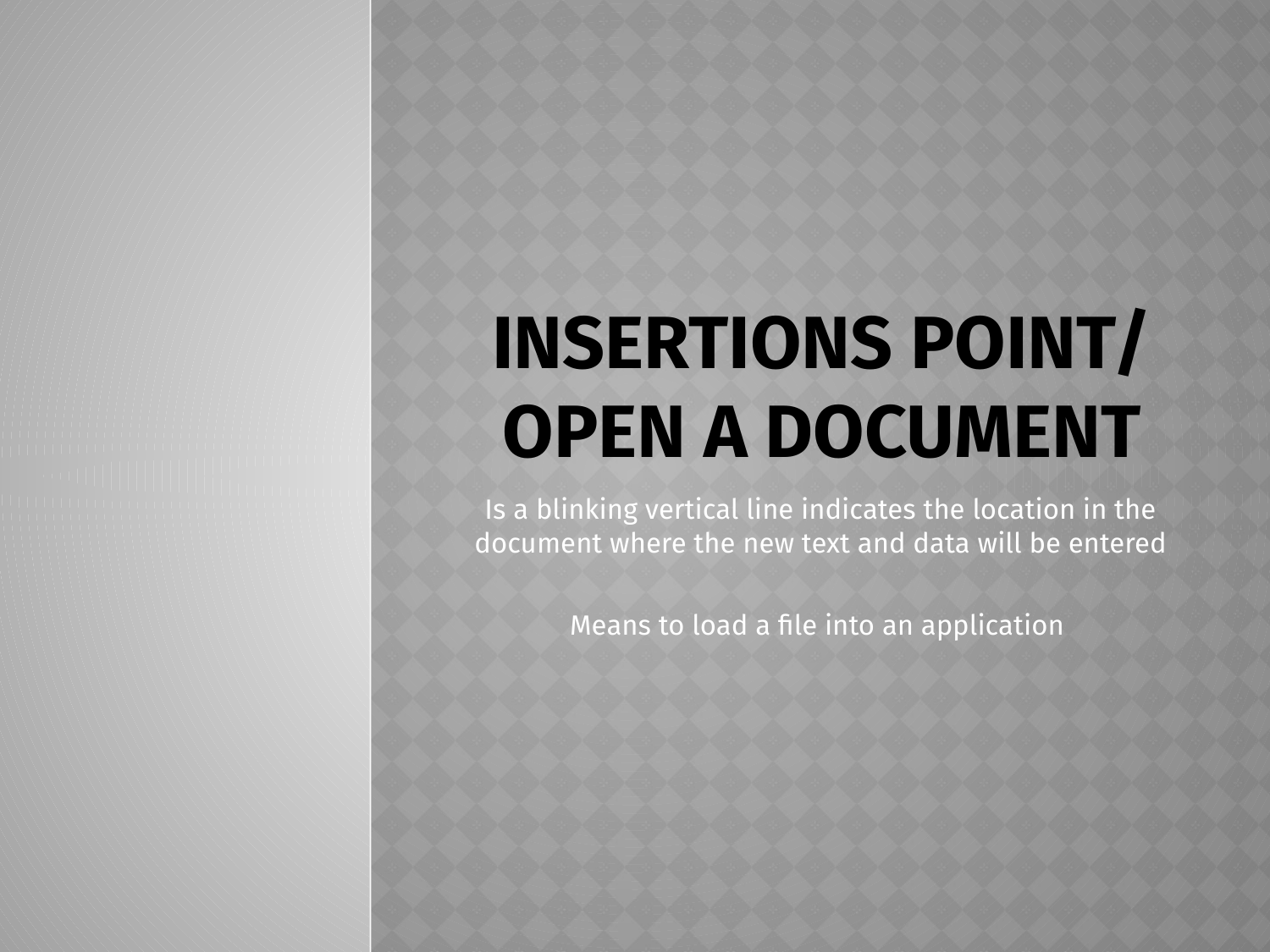

# Insertions point/ open a document
Is a blinking vertical line indicates the location in the document where the new text and data will be entered

Means to load a file into an application